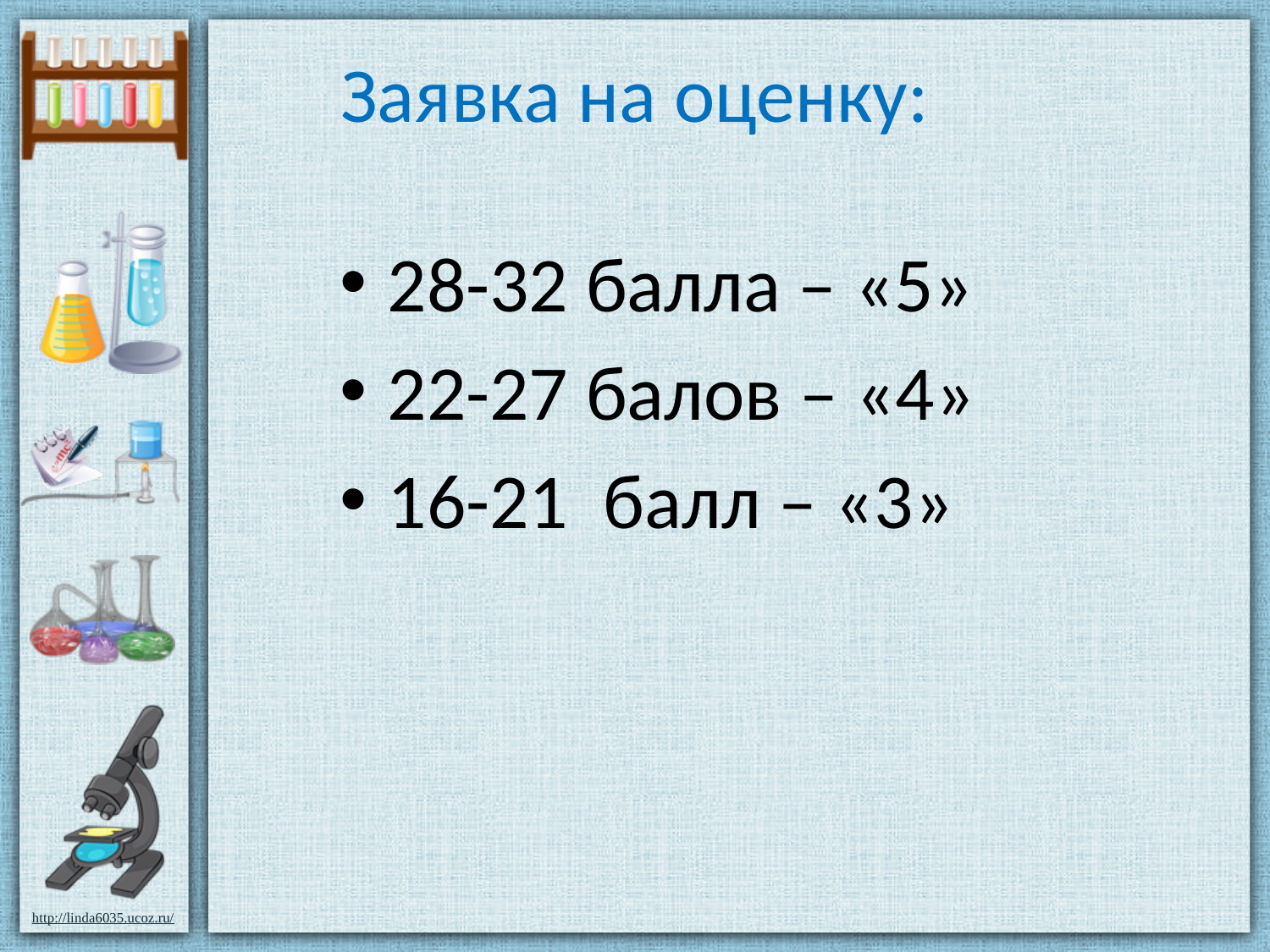

# Заявка на оценку:
28-32 балла – «5»
22-27 балов – «4»
16-21  балл – «3»